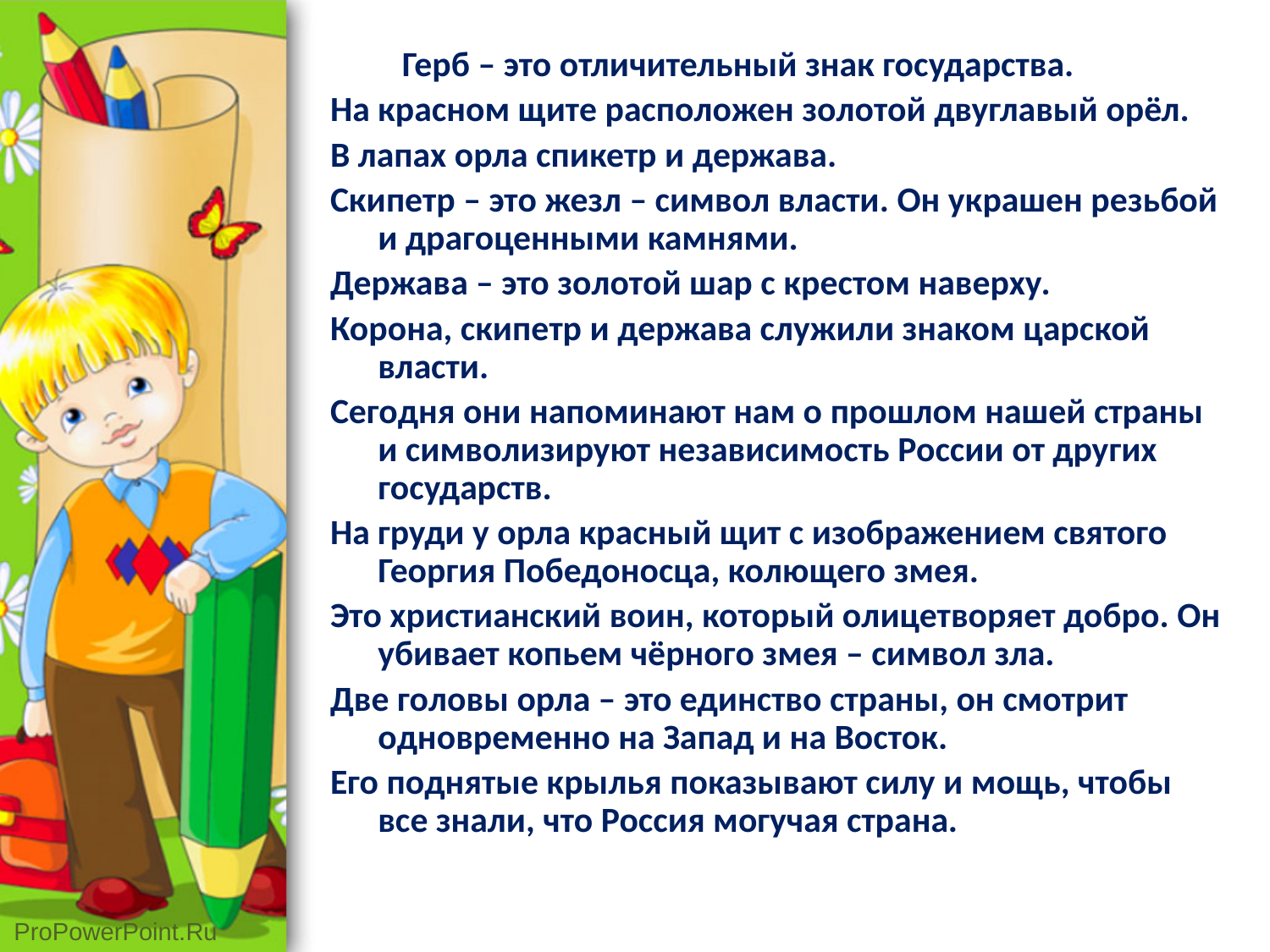

Герб – это отличительный знак государства.
На красном щите расположен золотой двуглавый орёл.
В лапах орла спикетр и держава.
Скипетр – это жезл – символ власти. Он украшен резьбой и драгоценными камнями.
Держава – это золотой шар с крестом наверху.
Корона, скипетр и держава служили знаком царской власти.
Сегодня они напоминают нам о прошлом нашей страны и символизируют независимость России от других государств.
На груди у орла красный щит с изображением святого Георгия Победоносца, колющего змея.
Это христианский воин, который олицетворяет добро. Он убивает копьем чёрного змея – символ зла.
Две головы орла – это единство страны, он смотрит одновременно на Запад и на Восток.
Его поднятые крылья показывают силу и мощь, чтобы все знали, что Россия могучая страна.